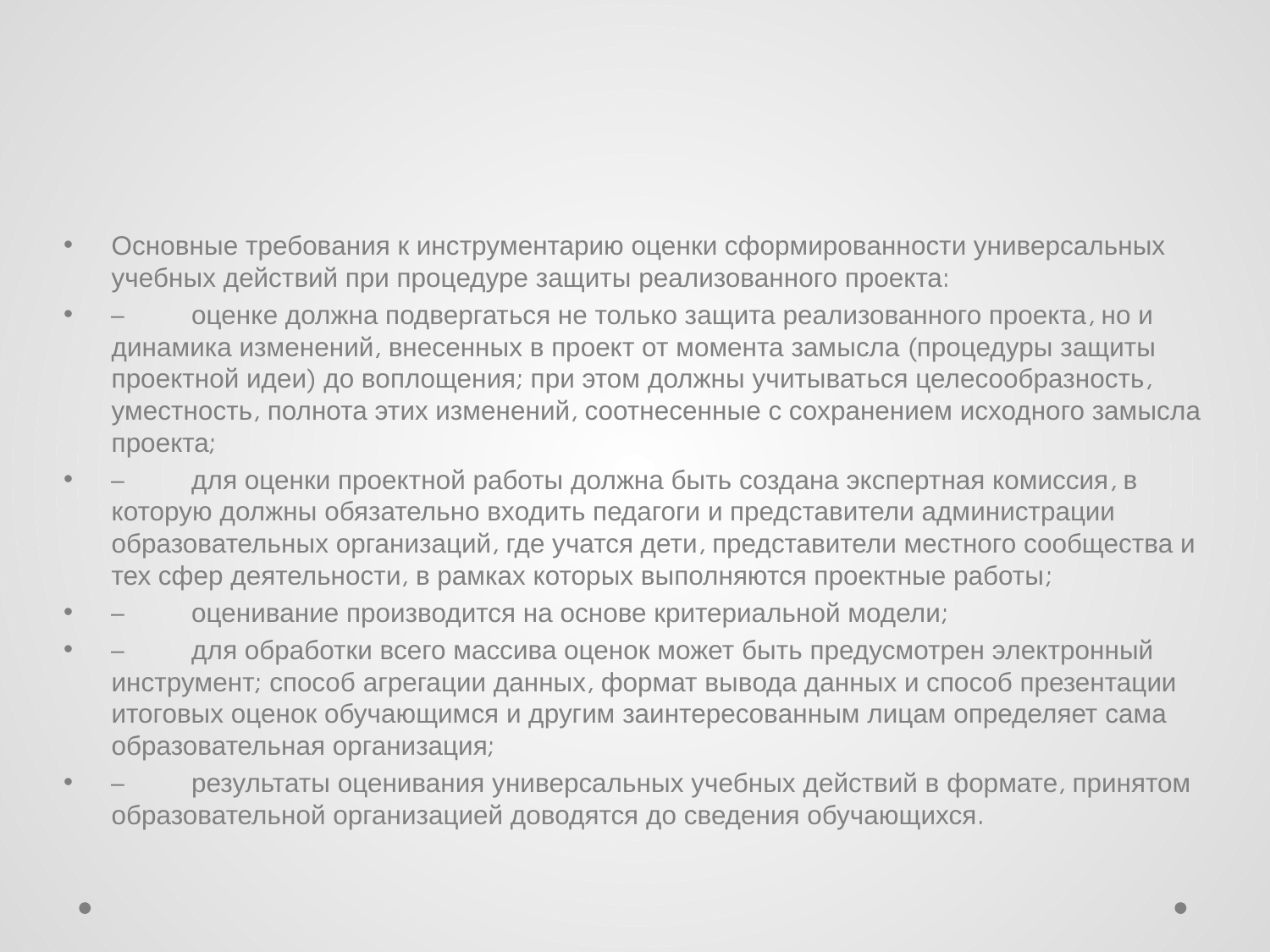

#
Основные требования к инструментарию оценки сформированности универсальных учебных действий при процедуре защиты реализованного проекта:
–	оценке должна подвергаться не только защита реализованного проекта, но и динамика изменений, внесенных в проект от момента замысла (процедуры защиты проектной идеи) до воплощения; при этом должны учитываться целесообразность, уместность, полнота этих изменений, соотнесенные с сохранением исходного замысла проекта;
–	для оценки проектной работы должна быть создана экспертная комиссия, в которую должны обязательно входить педагоги и представители администрации образовательных организаций, где учатся дети, представители местного сообщества и тех сфер деятельности, в рамках которых выполняются проектные работы;
–	оценивание производится на основе критериальной модели;
–	для обработки всего массива оценок может быть предусмотрен электронный инструмент; способ агрегации данных, формат вывода данных и способ презентации итоговых оценок обучающимся и другим заинтересованным лицам определяет сама образовательная организация;
–	результаты оценивания универсальных учебных действий в формате, принятом образовательной организацией доводятся до сведения обучающихся.